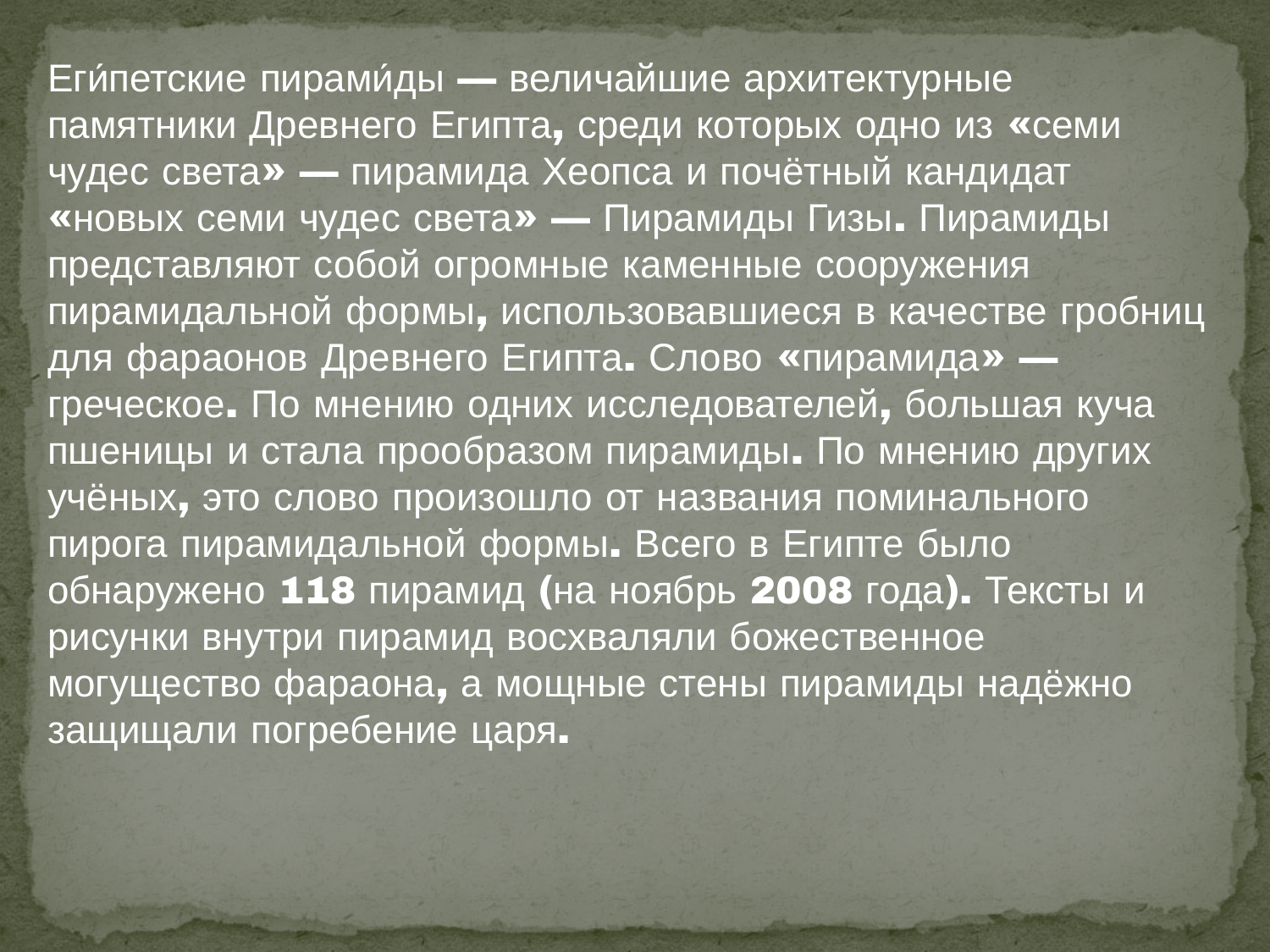

Еги́петские пирами́ды — величайшие архитектурные памятники Древнего Египта, среди которых одно из «семи чудес света» — пирамида Хеопса и почётный кандидат «новых семи чудес света» — Пирамиды Гизы. Пирамиды представляют собой огромные каменные сооружения пирамидальной формы, использовавшиеся в качестве гробниц для фараонов Древнего Египта. Слово «пирамида» — греческое. По мнению одних исследователей, большая куча пшеницы и стала прообразом пирамиды. По мнению других учёных, это слово произошло от названия поминального пирога пирамидальной формы. Всего в Египте было обнаружено 118 пирамид (на ноябрь 2008 года). Тексты и рисунки внутри пирамид восхваляли божественное могущество фараона, а мощные стены пирамиды надёжно защищали погребение царя.